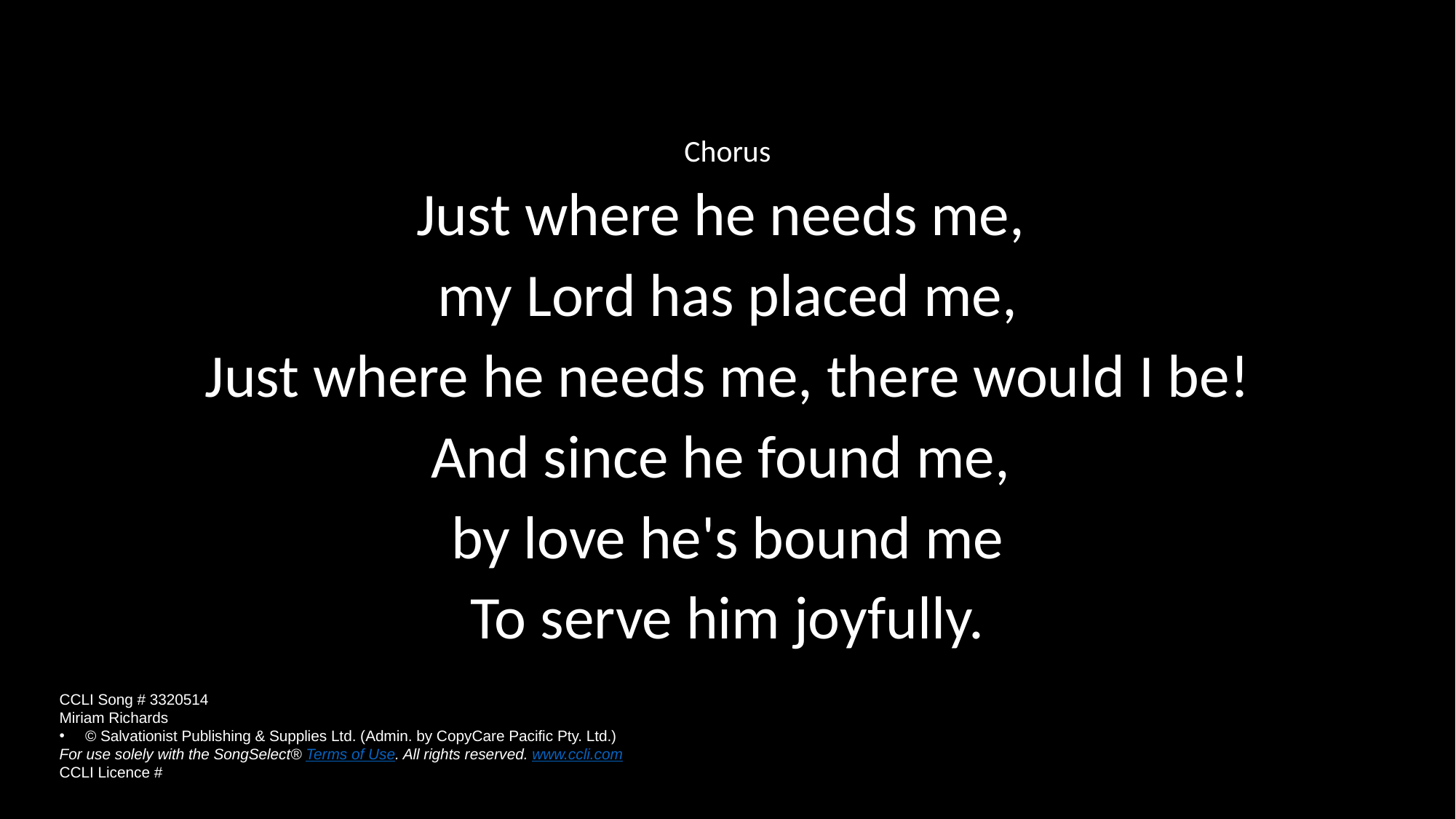

Chorus
Just where he needs me,
my Lord has placed me,
Just where he needs me, there would I be!
And since he found me,
by love he's bound me
To serve him joyfully.
CCLI Song # 3320514
Miriam Richards
© Salvationist Publishing & Supplies Ltd. (Admin. by CopyCare Pacific Pty. Ltd.)
For use solely with the SongSelect® Terms of Use. All rights reserved. www.ccli.com
CCLI Licence #